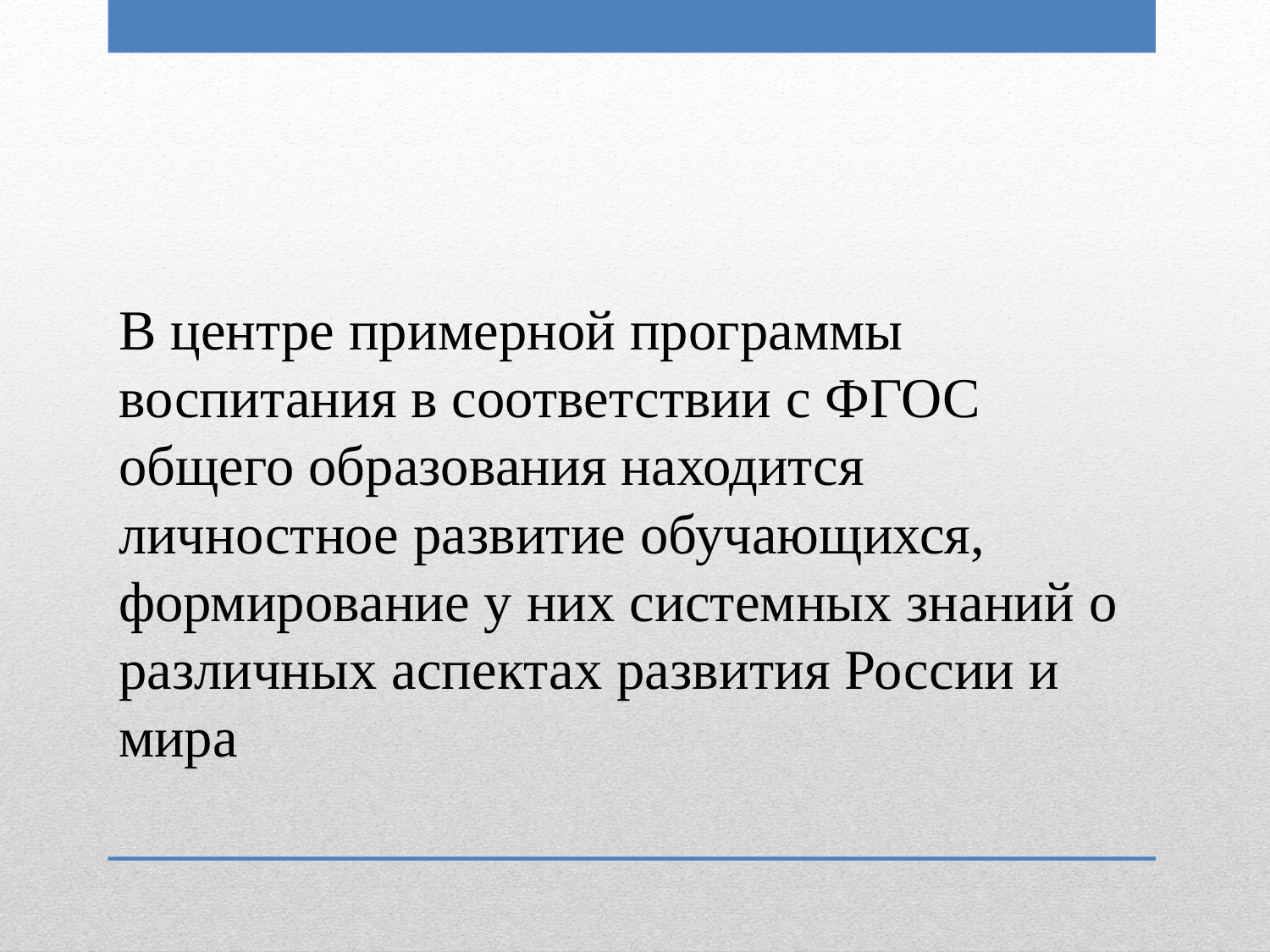

#
В центре примерной программы воспитания в соответствии с ФГОС общего образования находится личностное развитие обучающихся, формирование у них системных знаний о различных аспектах развития России и мира